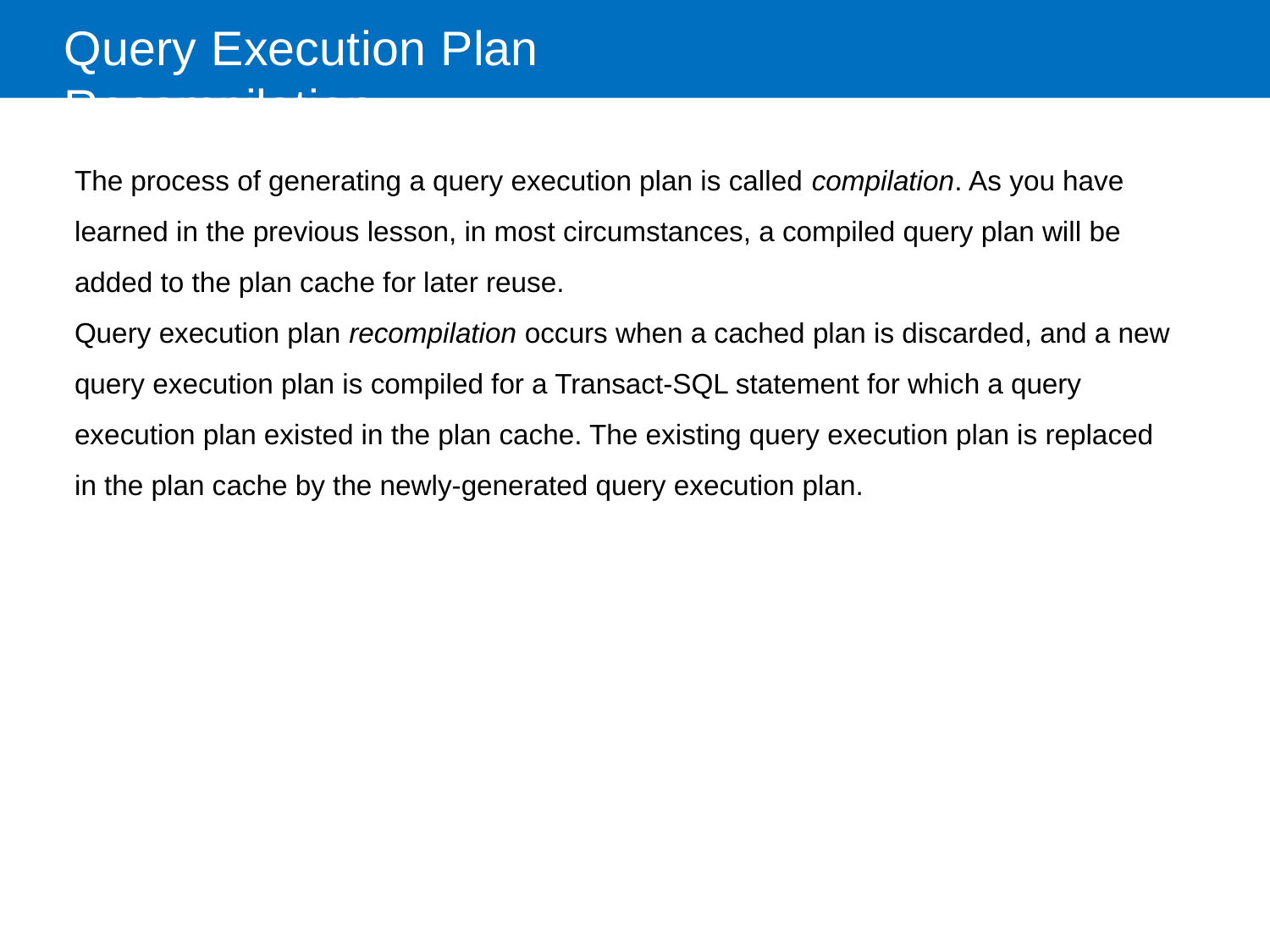

# Query Execution Plan Recompilation
The process of generating a query execution plan is called compilation. As you have learned in the previous lesson, in most circumstances, a compiled query plan will be added to the plan cache for later reuse.
Query execution plan recompilation occurs when a cached plan is discarded, and a new query execution plan is compiled for a Transact-SQL statement for which a query execution plan existed in the plan cache. The existing query execution plan is replaced in the plan cache by the newly-generated query execution plan.